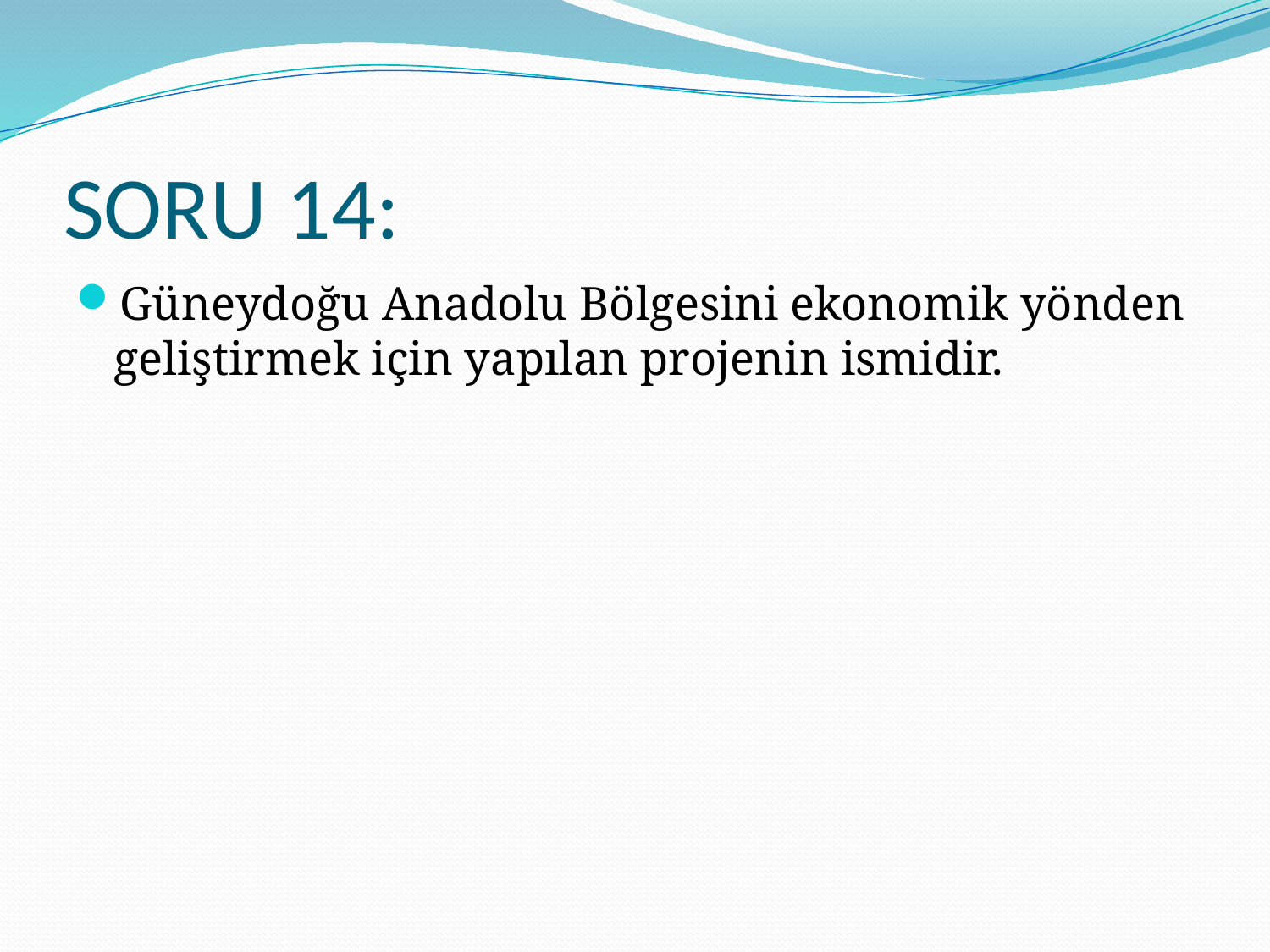

# SORU 14:
Güneydoğu Anadolu Bölgesini ekonomik yönden geliştirmek için yapılan projenin ismidir.